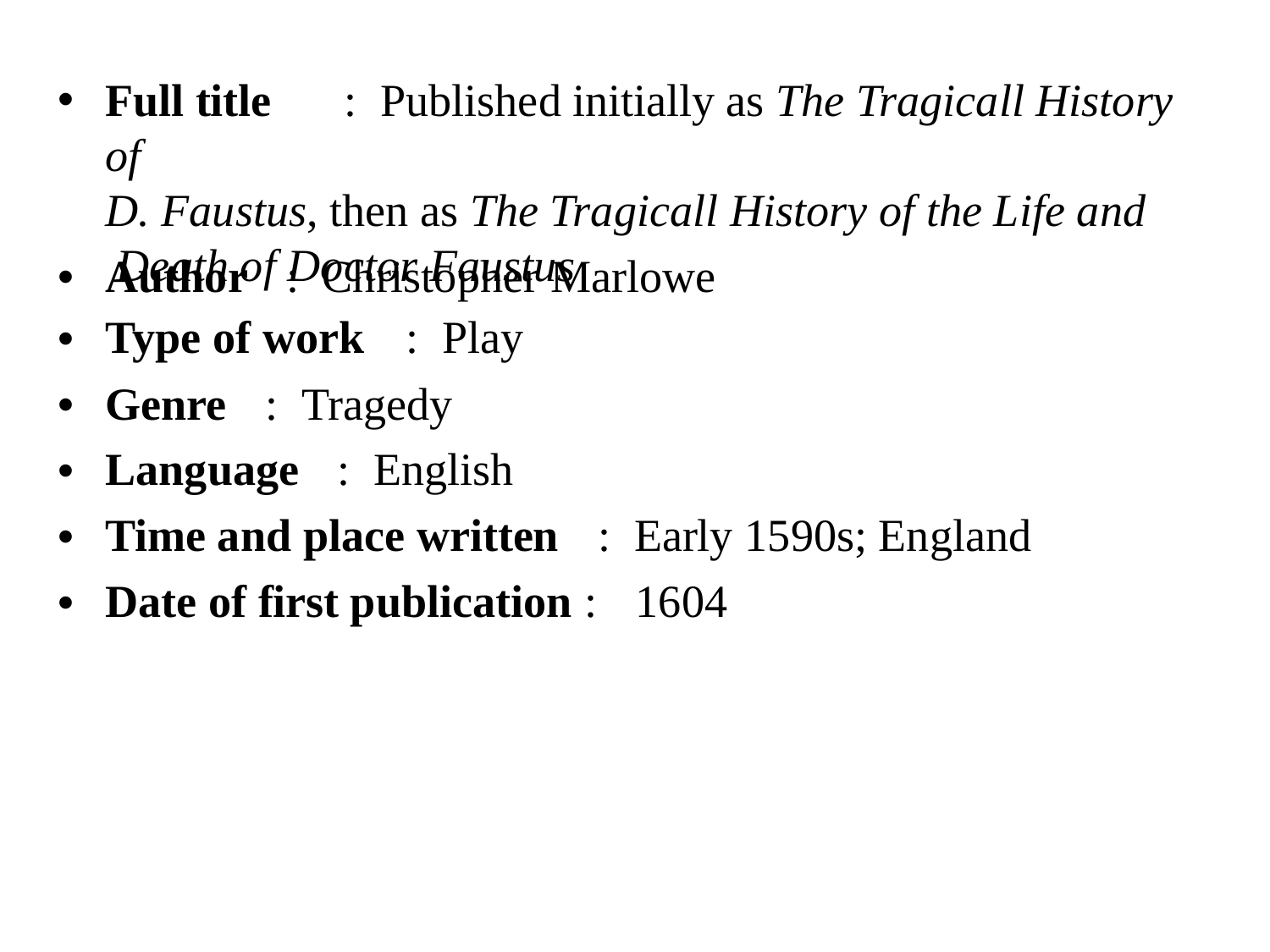

Full title	:	Published initially as The Tragicall History of
D. Faustus, then as The Tragicall History of the Life and  Death of Doctor Faustus
| • | Author : Christopher Marlowe |
| --- | --- |
| • | Type of work : Play |
| • | Genre : Tragedy |
| • | Language : English |
| • | Time and place written : Early 1590s; England |
| • | Date of first publication : 1604 |
|  |  |
3